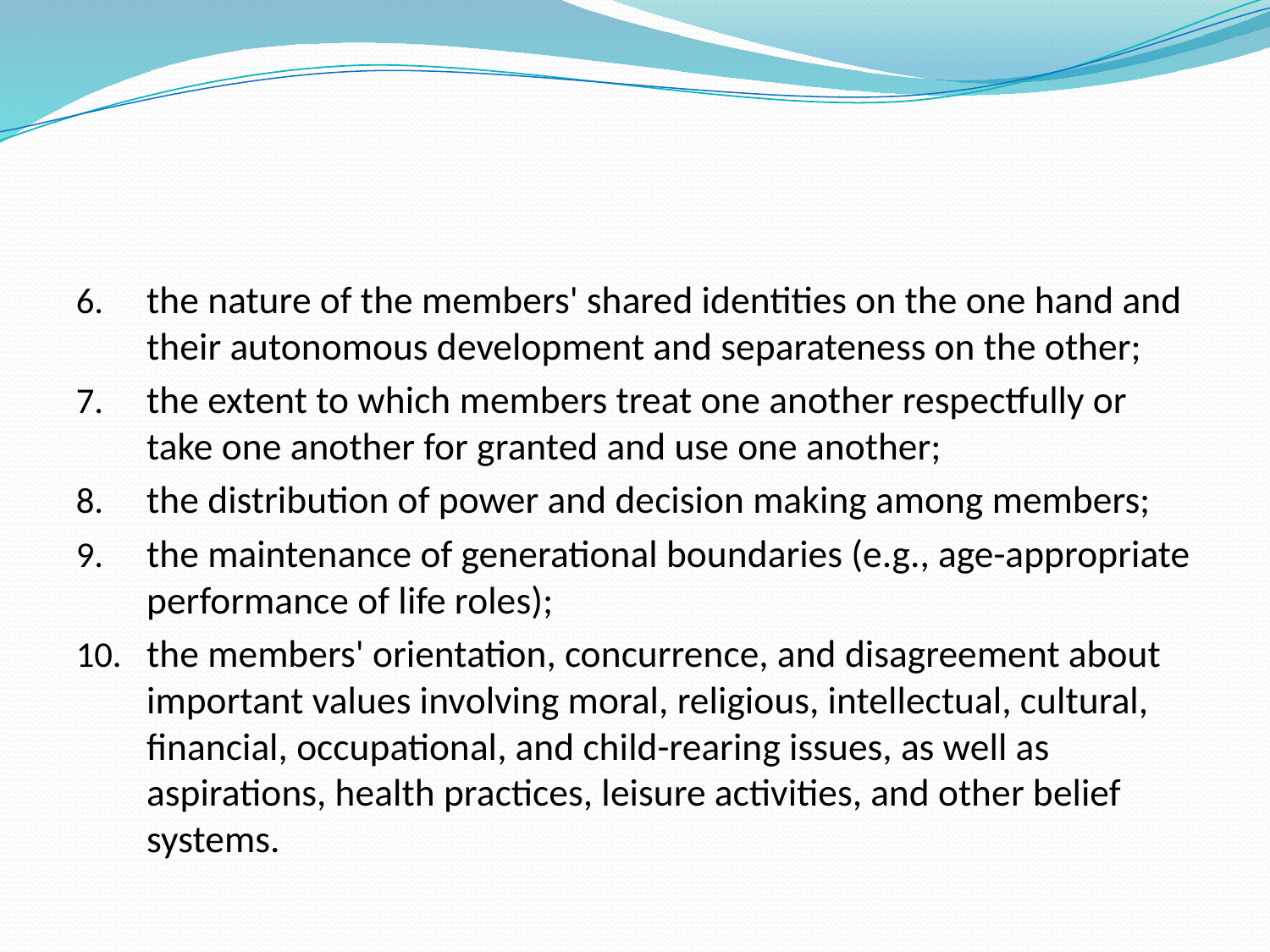

#
the nature of the members' shared identities on the one hand and their autonomous development and separateness on the other;
the extent to which members treat one another respectfully or take one another for granted and use one another;
the distribution of power and decision making among members;
the maintenance of generational boundaries (e.g., age-appropriate performance of life roles);
the members' orientation, concurrence, and disagreement about important values involving moral, religious, intellectual, cultural, financial, occupational, and child-rearing issues, as well as aspirations, health practices, leisure activities, and other belief systems.